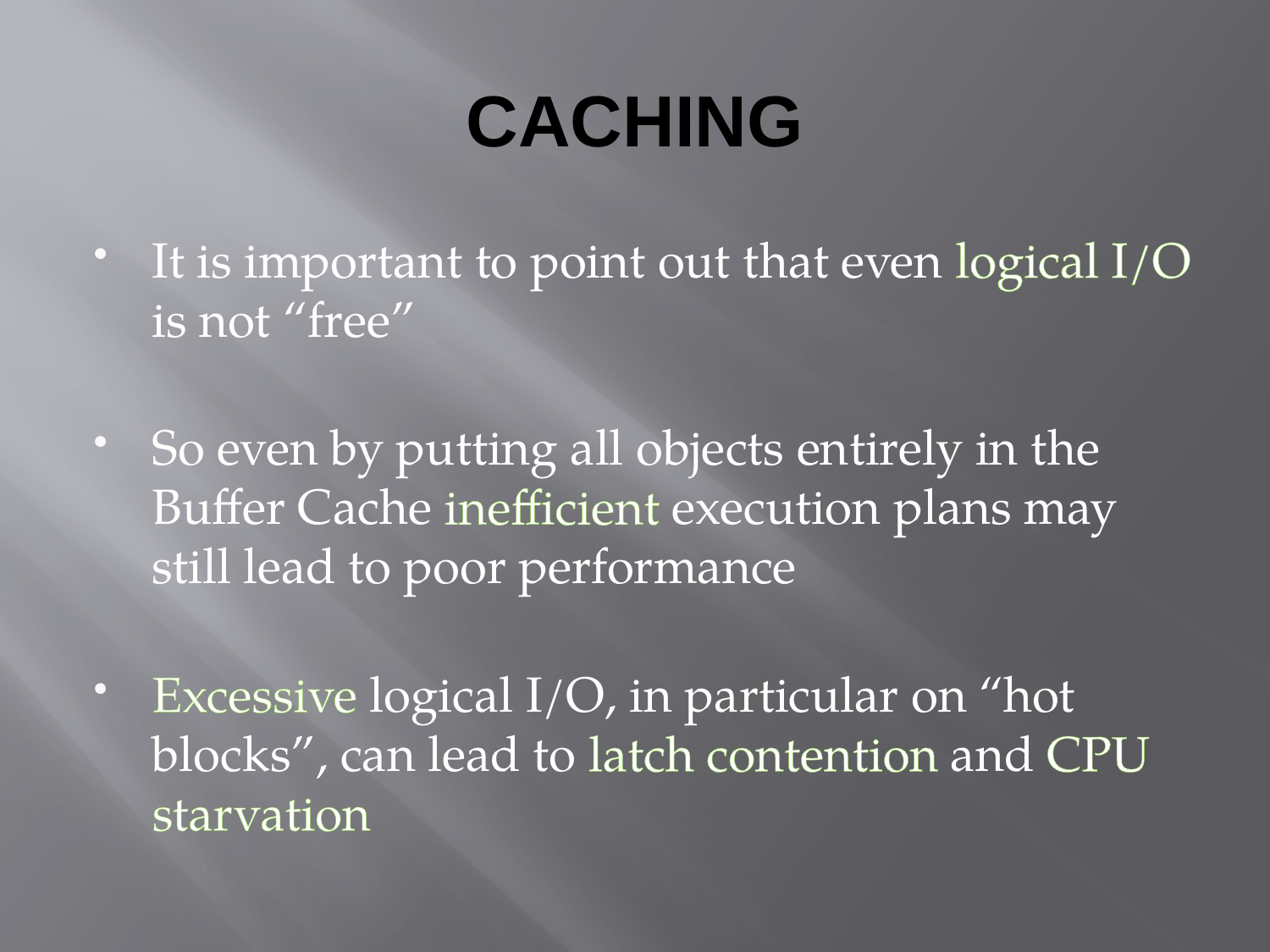

# CACHING
It is important to point out that even logical I/O is not “free”
So even by putting all objects entirely in the Buffer Cache inefficient execution plans may still lead to poor performance
Excessive logical I/O, in particular on “hot blocks”, can lead to latch contention and CPU starvation